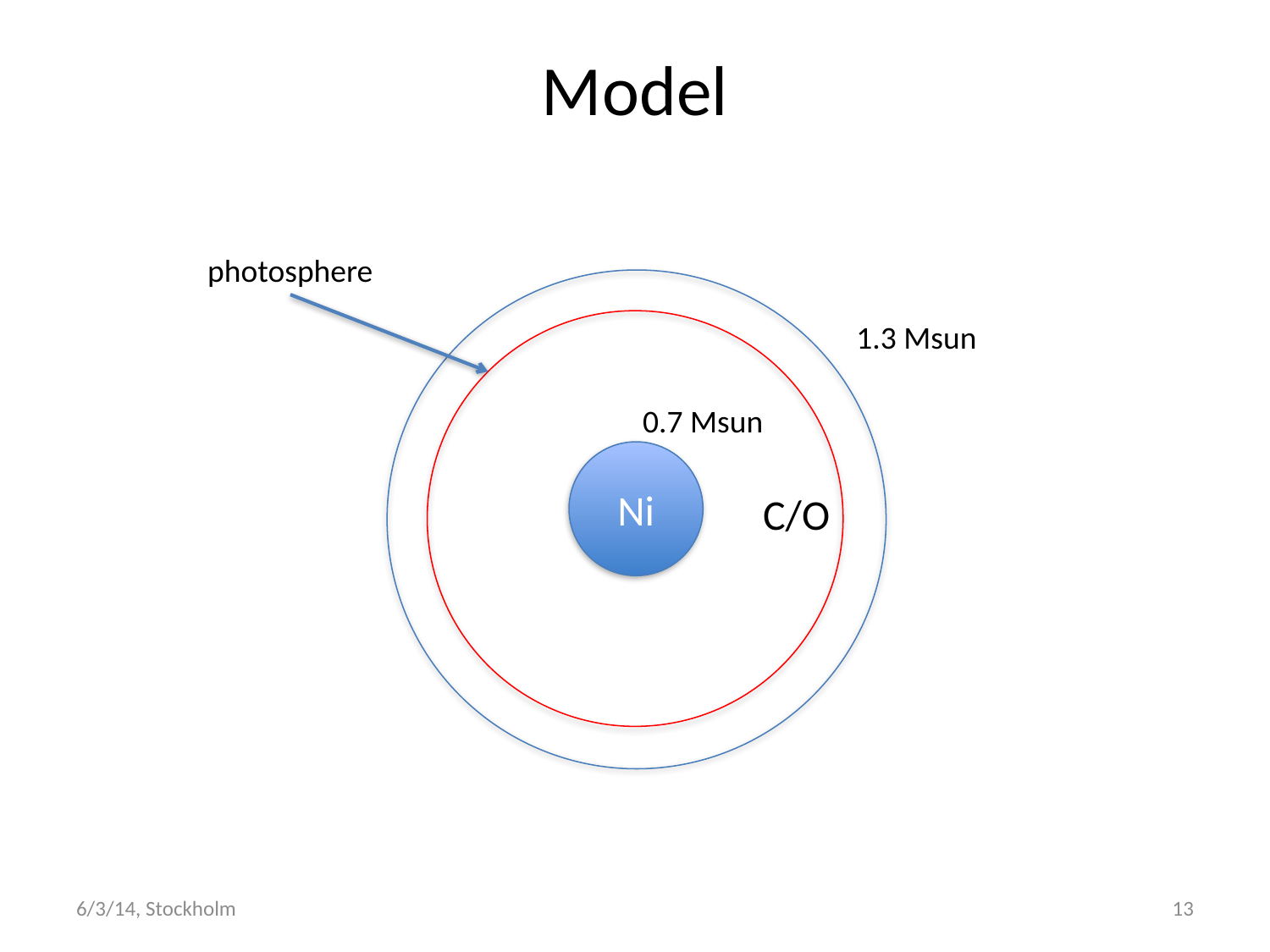

# Model
photosphere

1.3 Msun
0.7 Msun
Ni
C/O
6/3/14, Stockholm
13